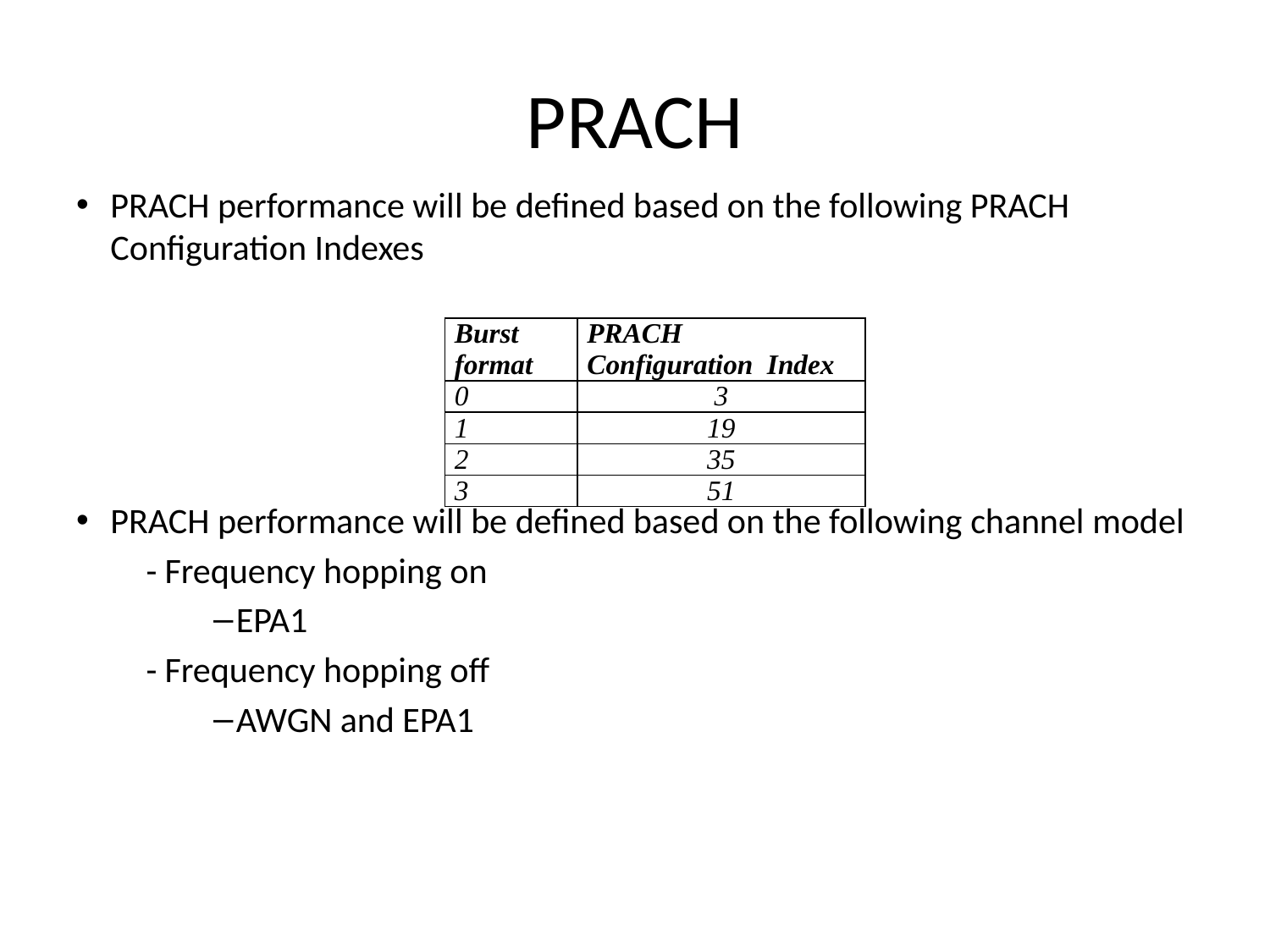

# PRACH
PRACH performance will be defined based on the following PRACH Configuration Indexes

PRACH performance will be defined based on the following channel model
   - Frequency hopping on
EPA1
   - Frequency hopping off
AWGN and EPA1

| Burst format | PRACH Configuration Index |
| --- | --- |
| 0 | 3 |
| 1 | 19 |
| 2 | 35 |
| 3 | 51 |